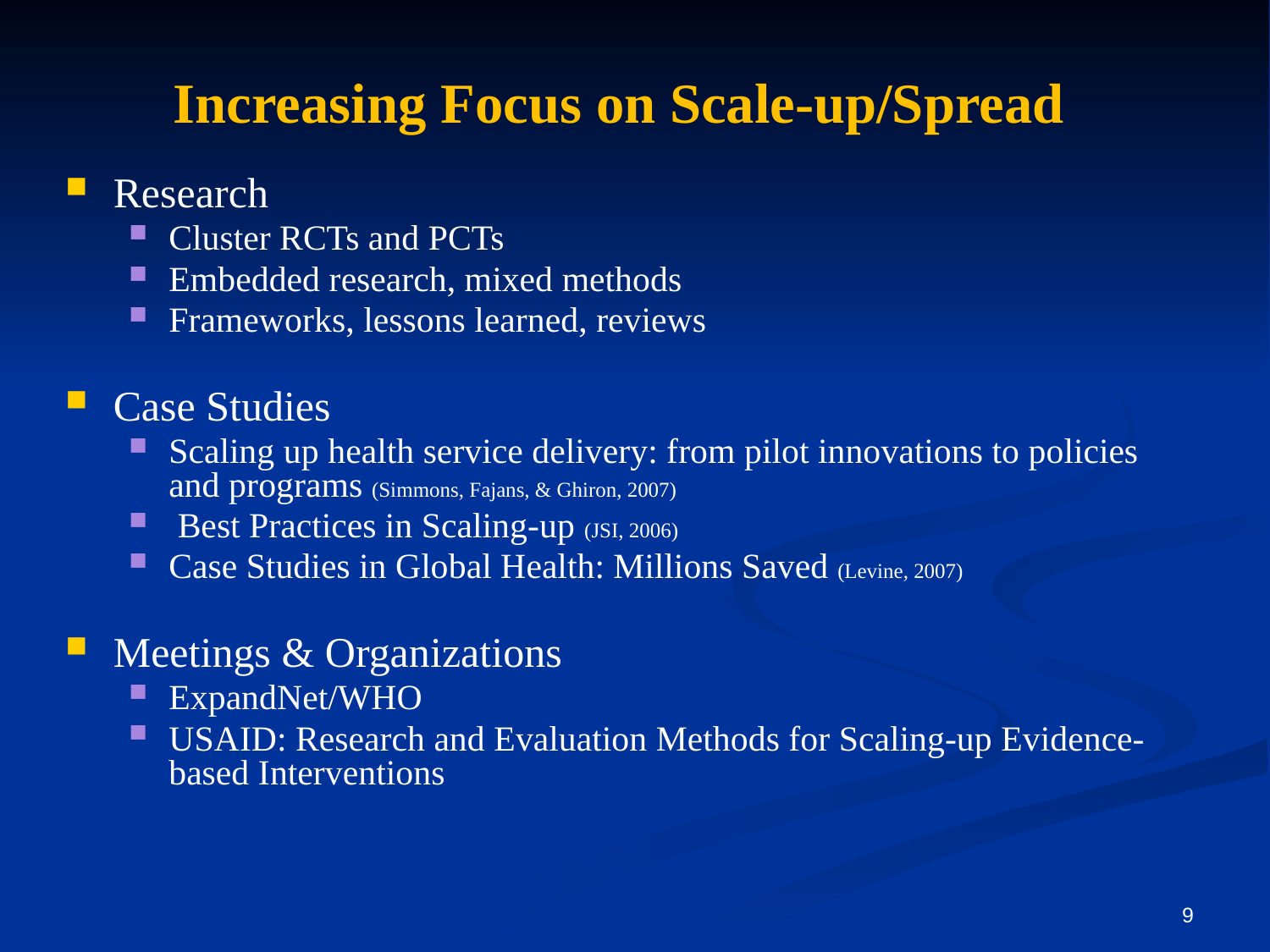

# Increasing Focus on Scale-up/Spread
Research
Cluster RCTs and PCTs
Embedded research, mixed methods
Frameworks, lessons learned, reviews

Case Studies
Scaling up health service delivery: from pilot innovations to policies and programs (Simmons, Fajans, & Ghiron, 2007)
 Best Practices in Scaling-up (JSI, 2006)
Case Studies in Global Health: Millions Saved (Levine, 2007)

Meetings & Organizations
ExpandNet/WHO
USAID: Research and Evaluation Methods for Scaling-up Evidence-based Interventions

9